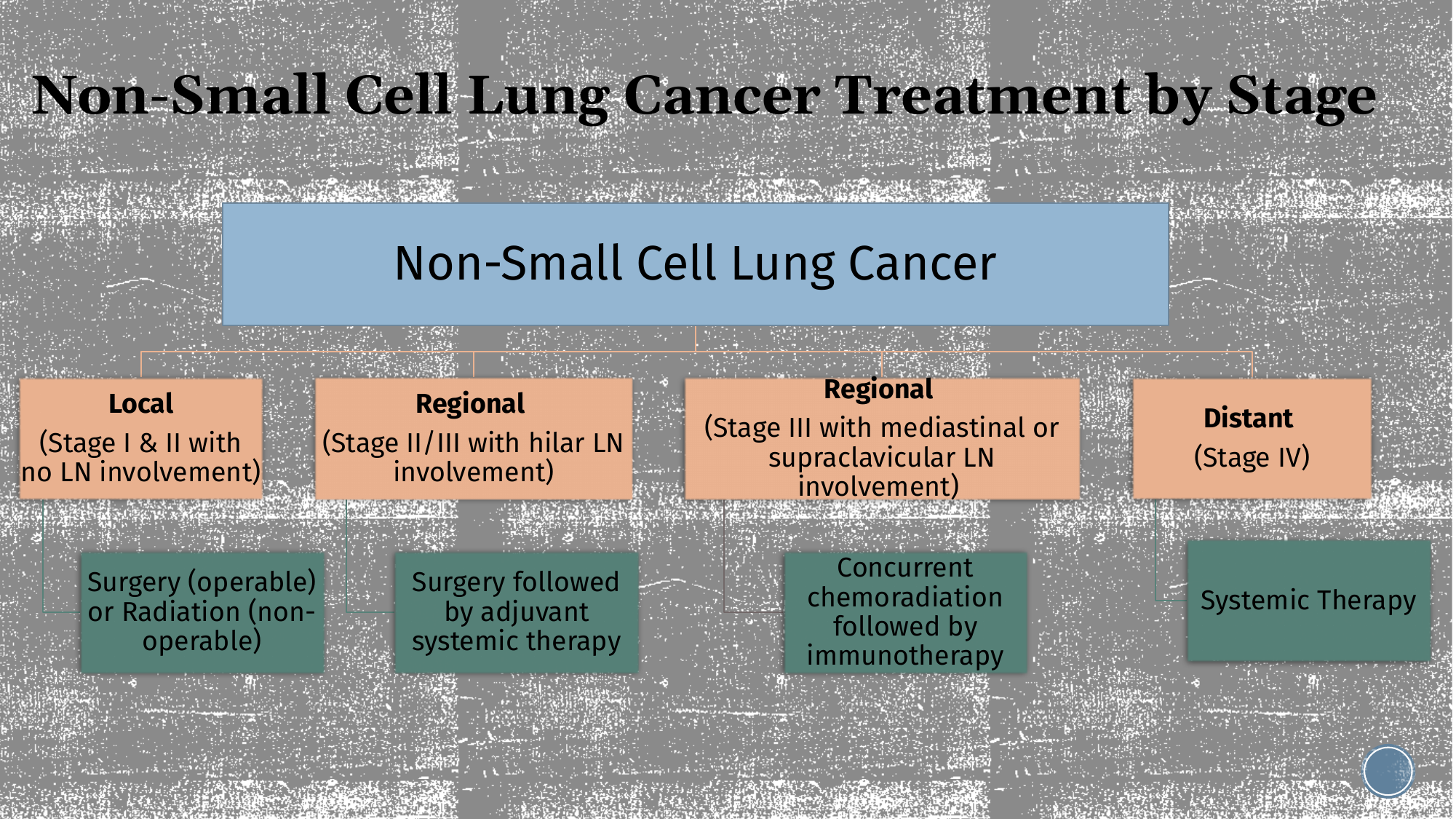

# Non-Small Cell Lung Cancer Treatment by Stage

Non-Small Cell Lung Cancer
Local
(Stage I & II with no LN involvement)
Surgery (operable) or Radiation (non-operable)
Regional
(Stage II/III with hilar LN involvement)
Surgery followed by adjuvant systemic therapy
Regional
(Stage III with mediastinal or supraclavicular LN involvement)
Concurrent chemoradiation followed by immunotherapy
Distant
(Stage IV)
Systemic Therapy